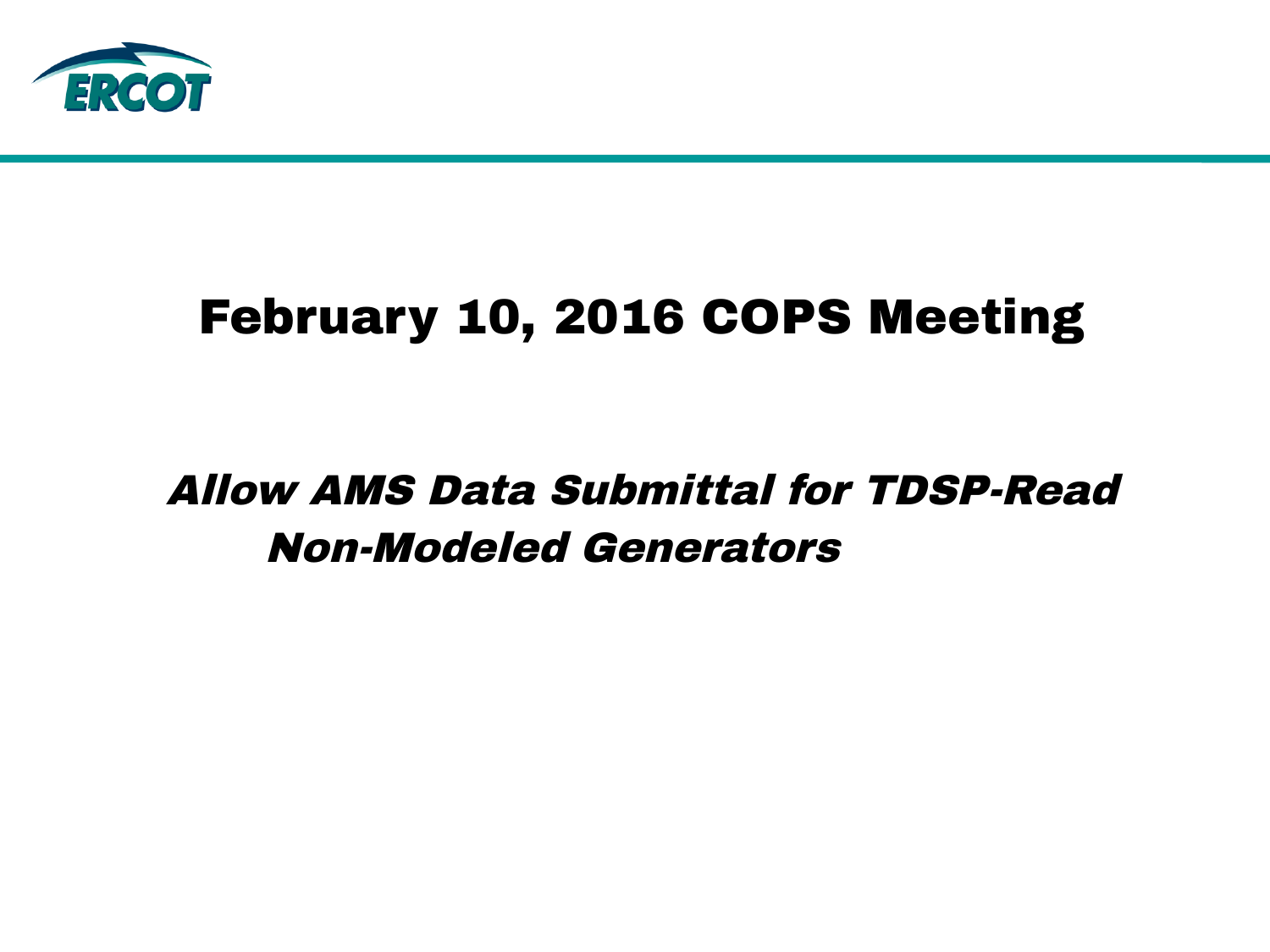

# February 10, 2016 COPS Meeting Allow AMS Data Submittal for TDSP-Read Non-Modeled Generators